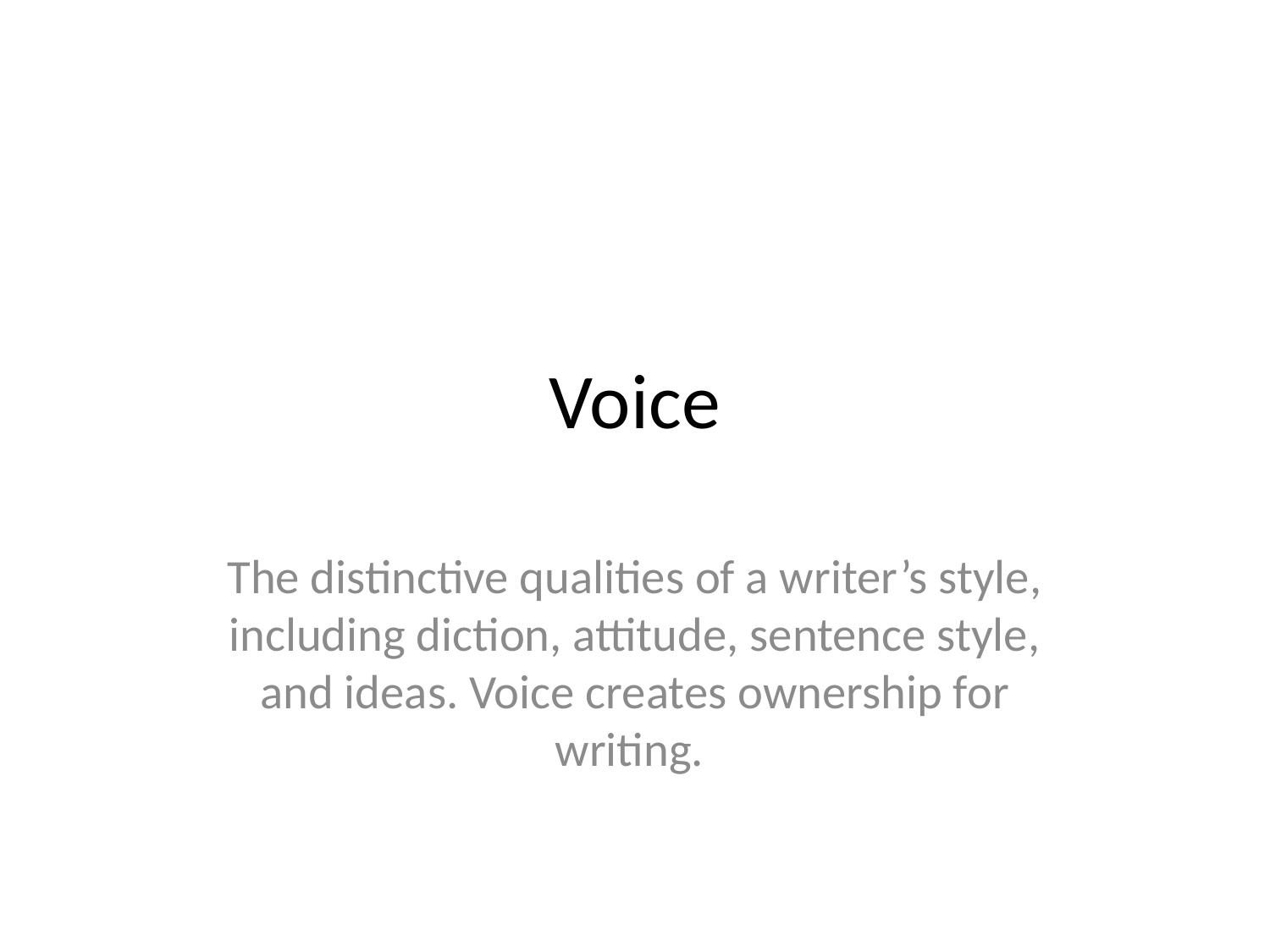

# Voice
The distinctive qualities of a writer’s style, including diction, attitude, sentence style, and ideas. Voice creates ownership for writing.